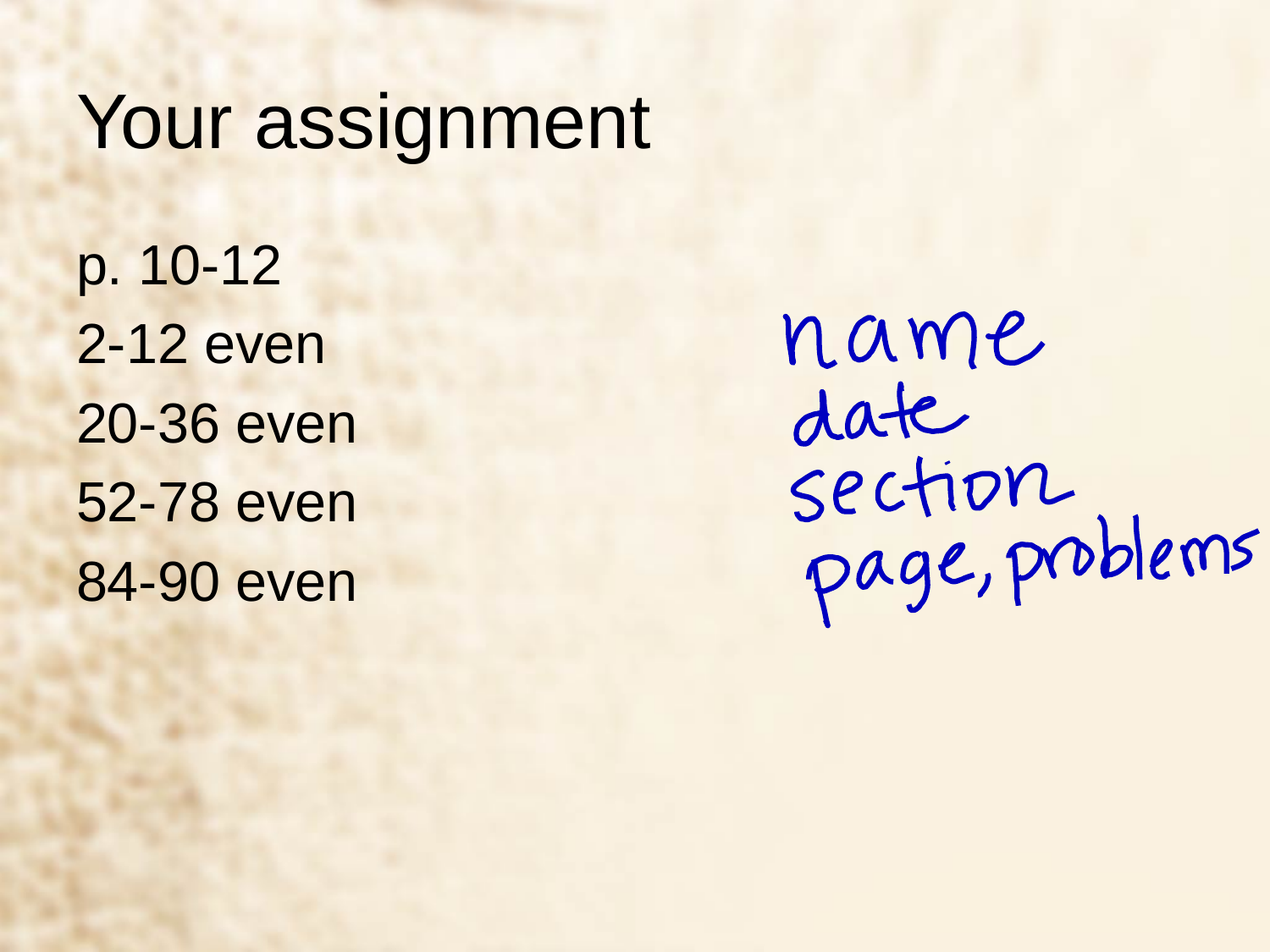

# Your assignment
p. 10-12
2-12 even
20-36 even
52-78 even
84-90 even